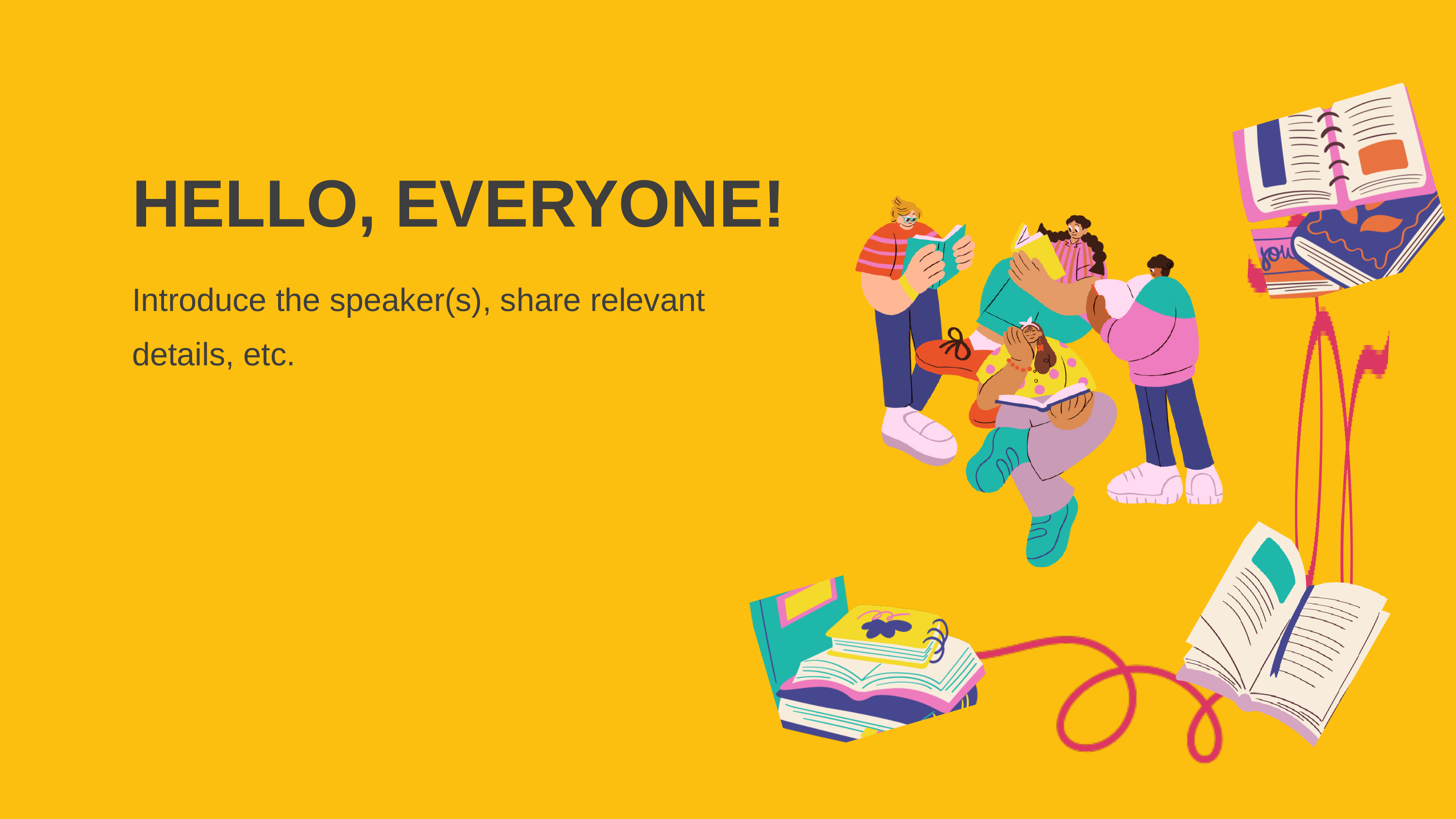

HELLO, EVERYONE!

Introduce the speaker(s), share relevant details, etc.